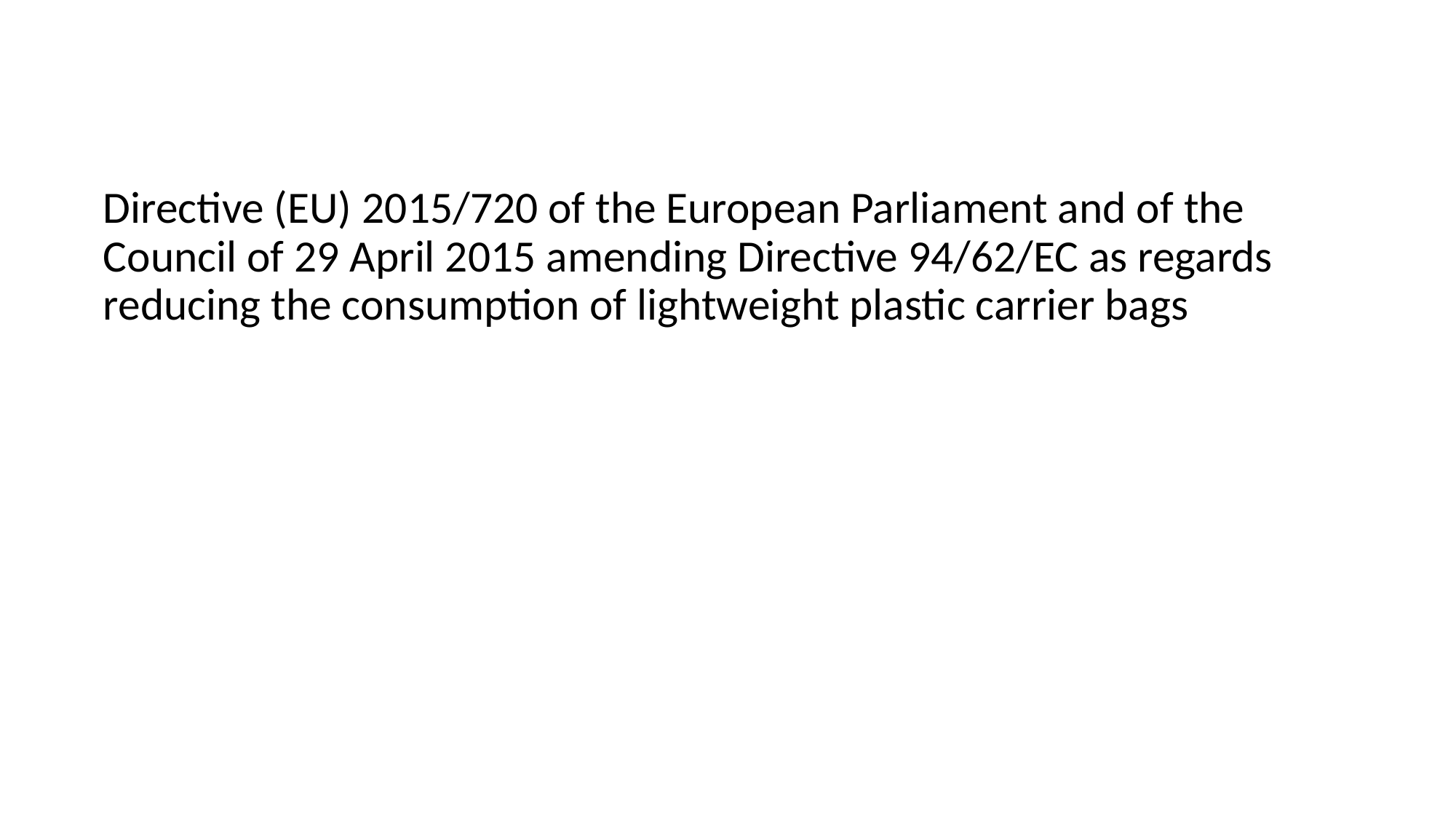

# Directive (EU) 2015/720 of the European Parliament and of the Council of 29 April 2015 amending Directive 94/62/EC as regards reducing the consumption of lightweight plastic carrier bags